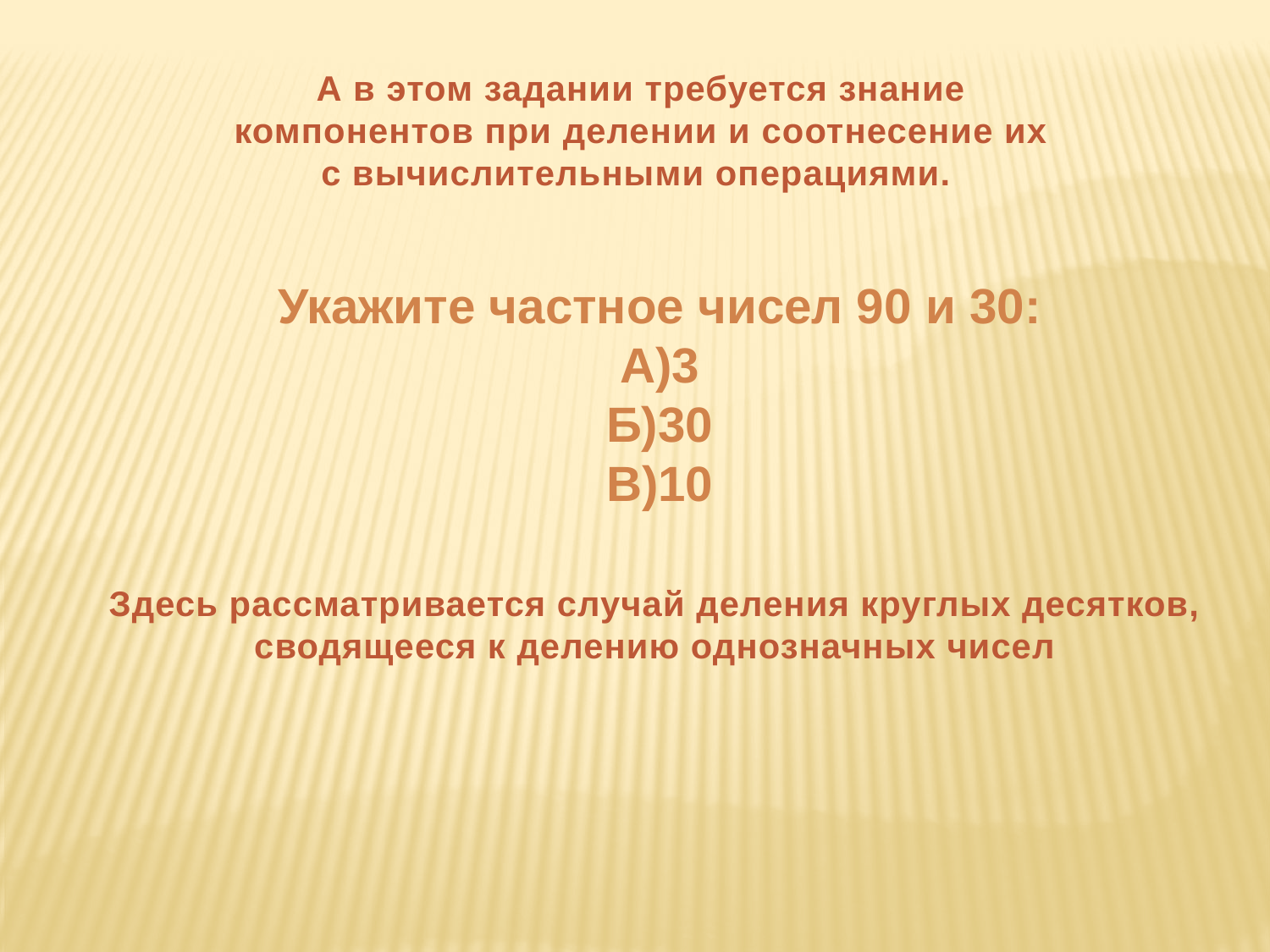

А в этом задании требуется знание компонентов при делении и соотнесение их с вычислительными операциями.
Укажите частное чисел 90 и 30:
А)3
Б)30
В)10
Здесь рассматривается случай деления круглых десятков, сводящееся к делению однозначных чисел